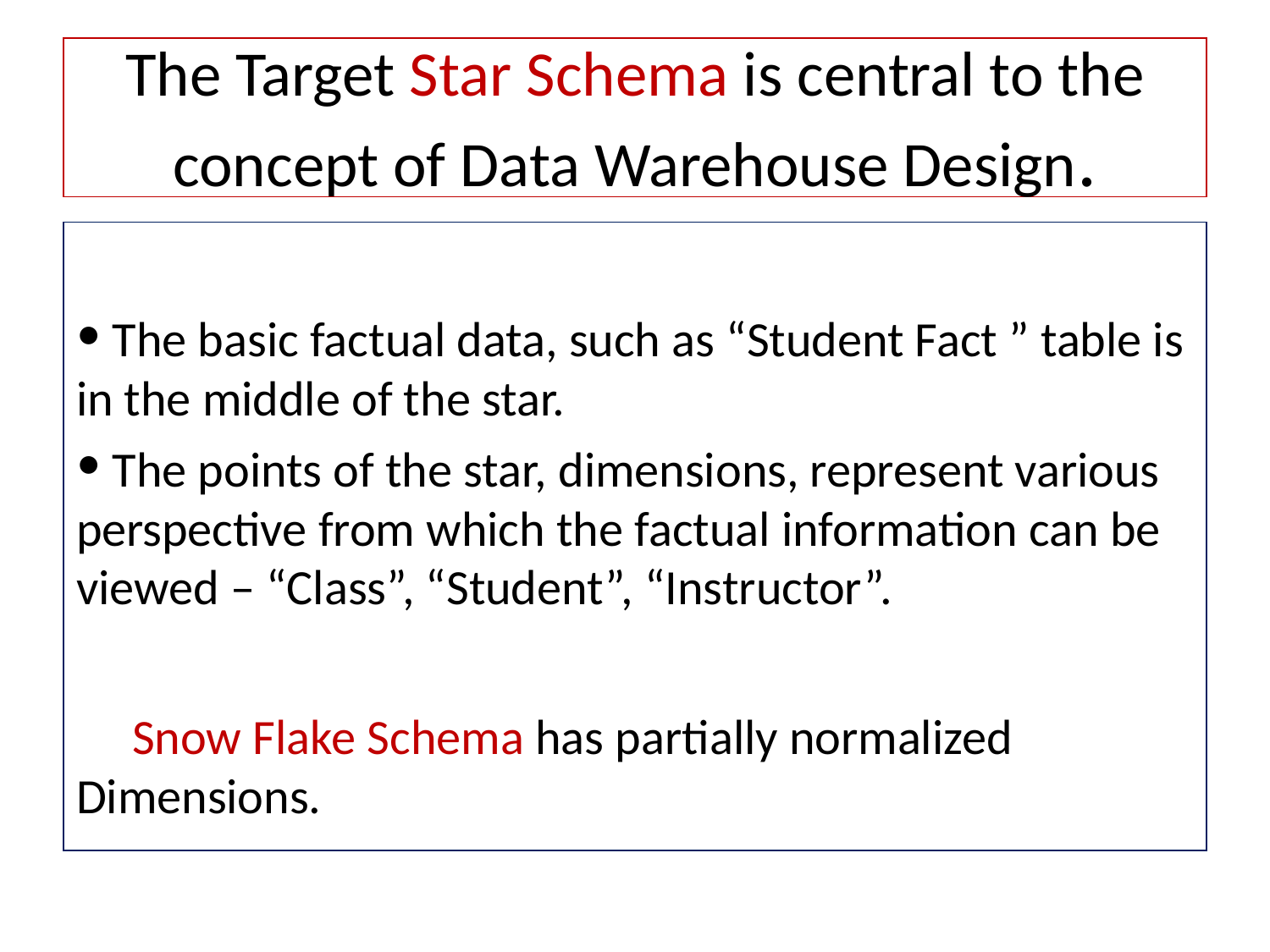

# The Target Star Schema is central to the concept of Data Warehouse Design.

 The basic factual data, such as “Student Fact ” table is in the middle of the star.
 The points of the star, dimensions, represent various perspective from which the factual information can be viewed – “Class”, “Student”, “Instructor”.

     Snow Flake Schema has partially normalized Dimensions.